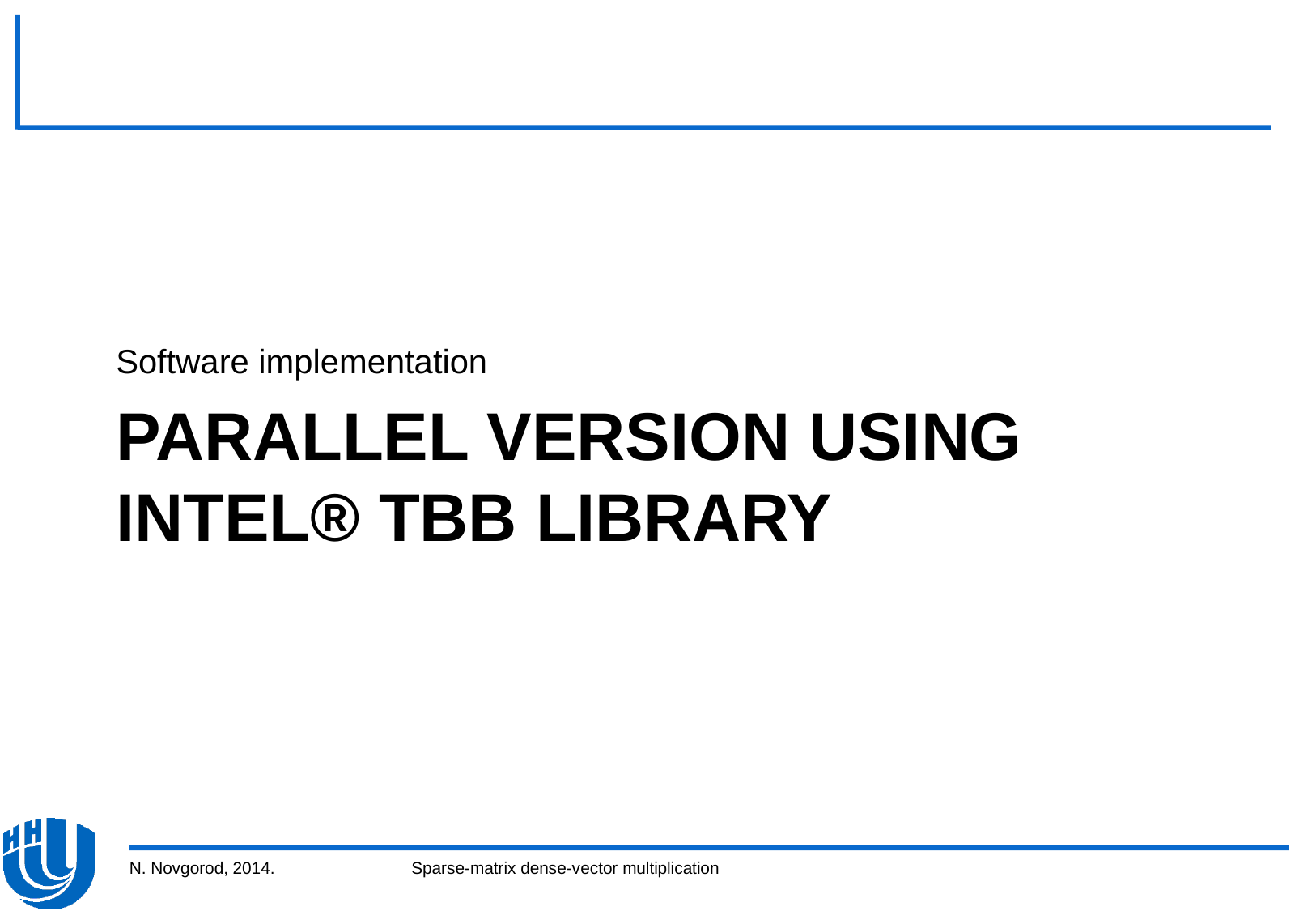

Software implementation
# Parallel version using Intel® TBB library
N. Novgorod, 2014.
Sparse-matrix dense-vector multiplication